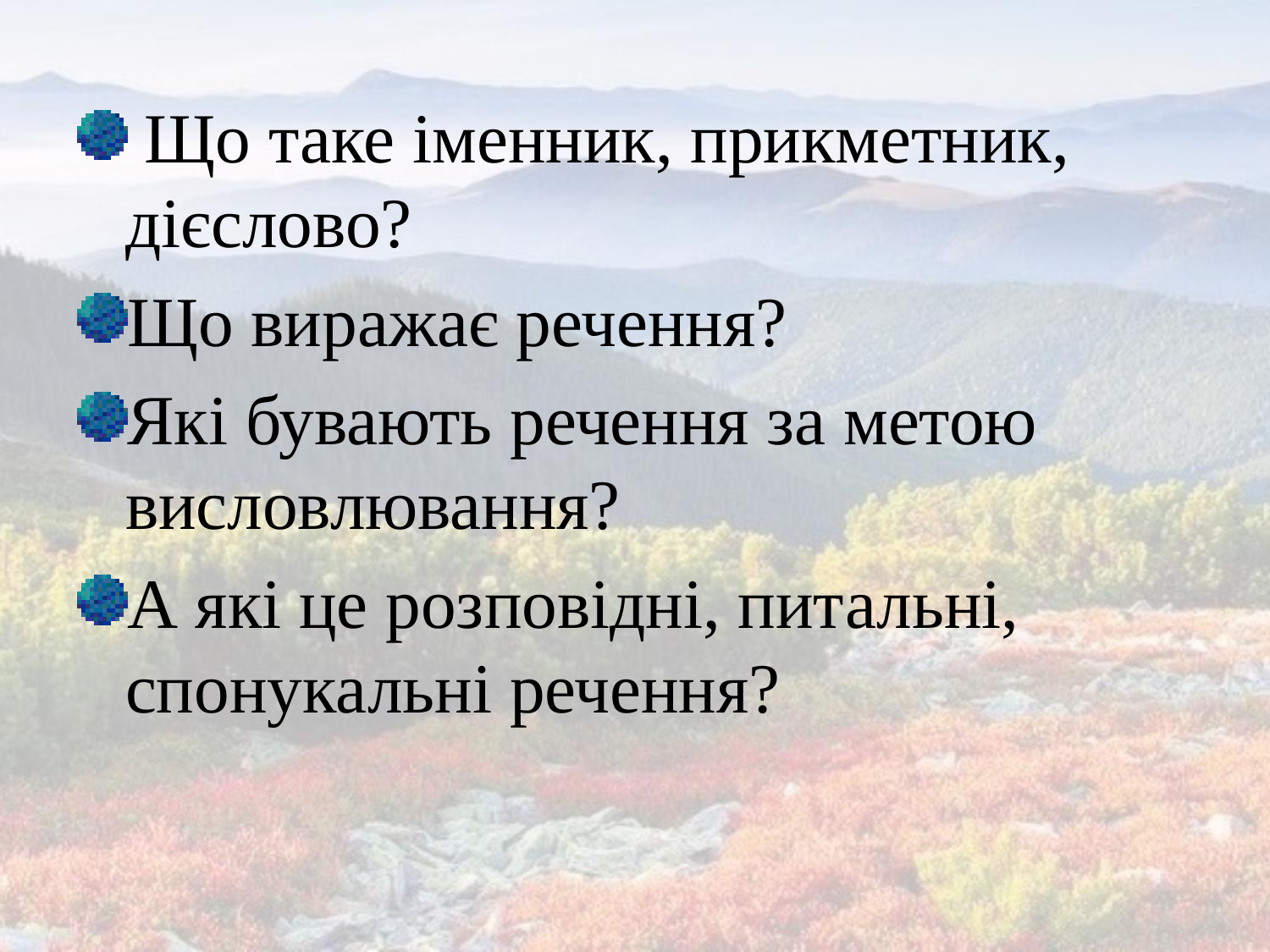

Що таке іменник, прикметник, дієслово?
Що виражає речення?
Які бувають речення за метою висловлювання?
А які це розповідні, питальні, спонукальні речення?